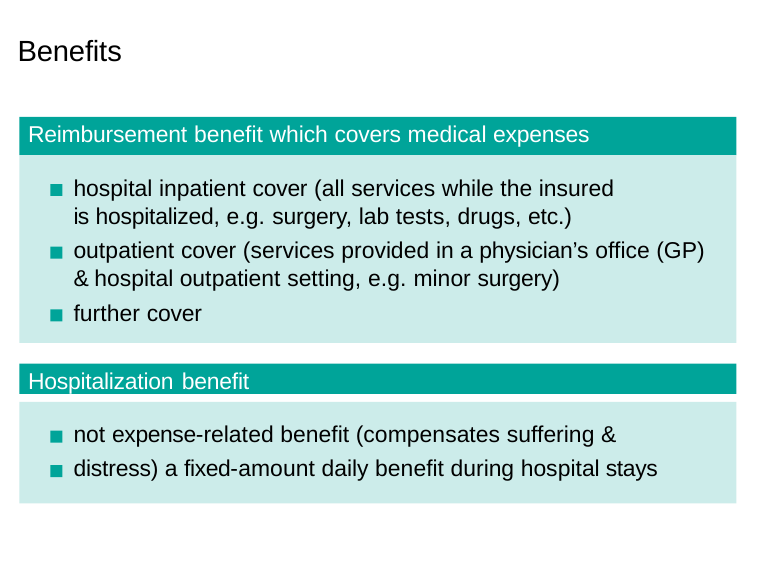

# Benefits

Reimbursement benefit which covers medical expenses

hospital inpatient cover (all services while the insured is hospitalized, e.g. surgery, lab tests, drugs, etc.)
outpatient cover (services provided in a physician’s office (GP) & hospital outpatient setting, e.g. minor surgery)
further cover
Hospitalization benefit

not expense-related benefit (compensates suffering & distress) a fixed-amount daily benefit during hospital stays
Jirˇí Valecký (VSB-TUO)
17 / 25